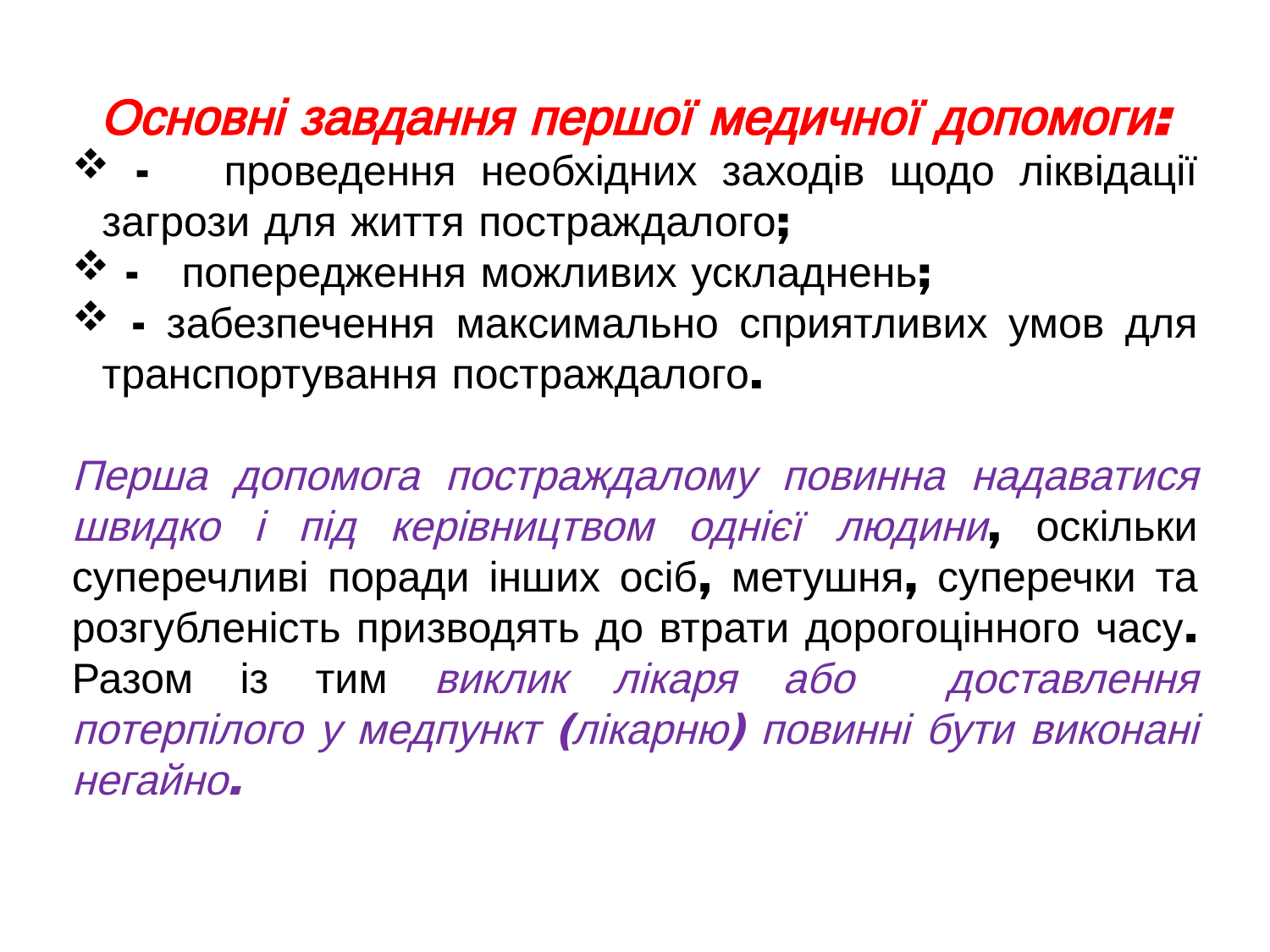

Основні завдання першої медичної допомоги:
 -   проведення необхідних заходів щодо ліквідації загрози для життя постраждалого;
 -   попередження можливих ускладнень;
 - забезпечення максимально сприятливих умов для транспортування постраждалого.

Перша допомога постраждалому повинна надаватися швидко і під керівництвом однієї людини, оскільки суперечливі поради інших осіб, метушня, суперечки та розгубленість призводять до втрати дорогоцінного часу.
Разом із тим виклик лікаря або  доставлення потерпілого у медпункт (лікарню) повинні бути виконані негайно.